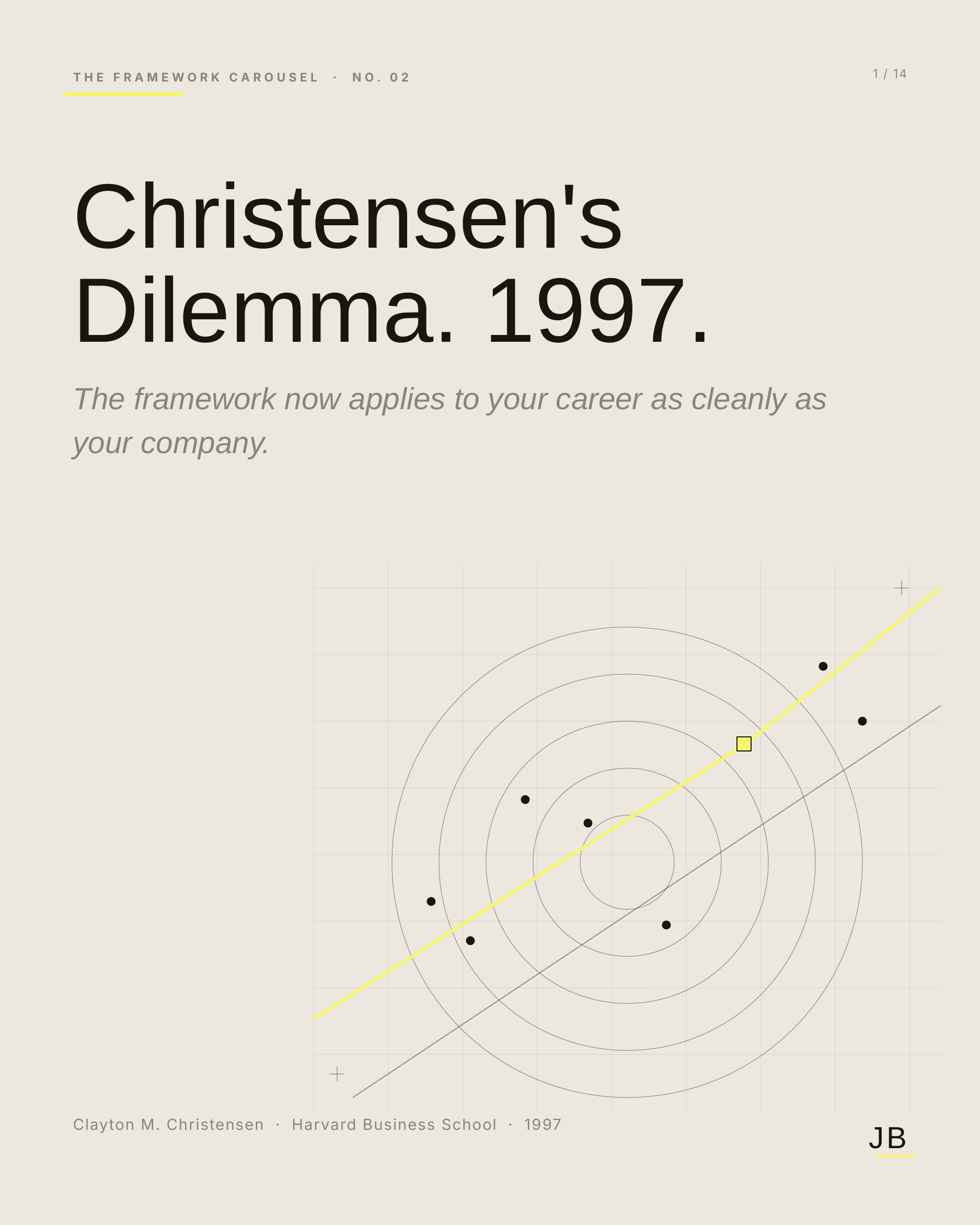

THE FRAMEWORK CAROUSEL  ·  NO. 02
1 / 14

Christensen's
Dilemma. 1997.
The framework now applies to your career as cleanly as your company.

Clayton M. Christensen  ·  Harvard Business School  ·  1997
JB